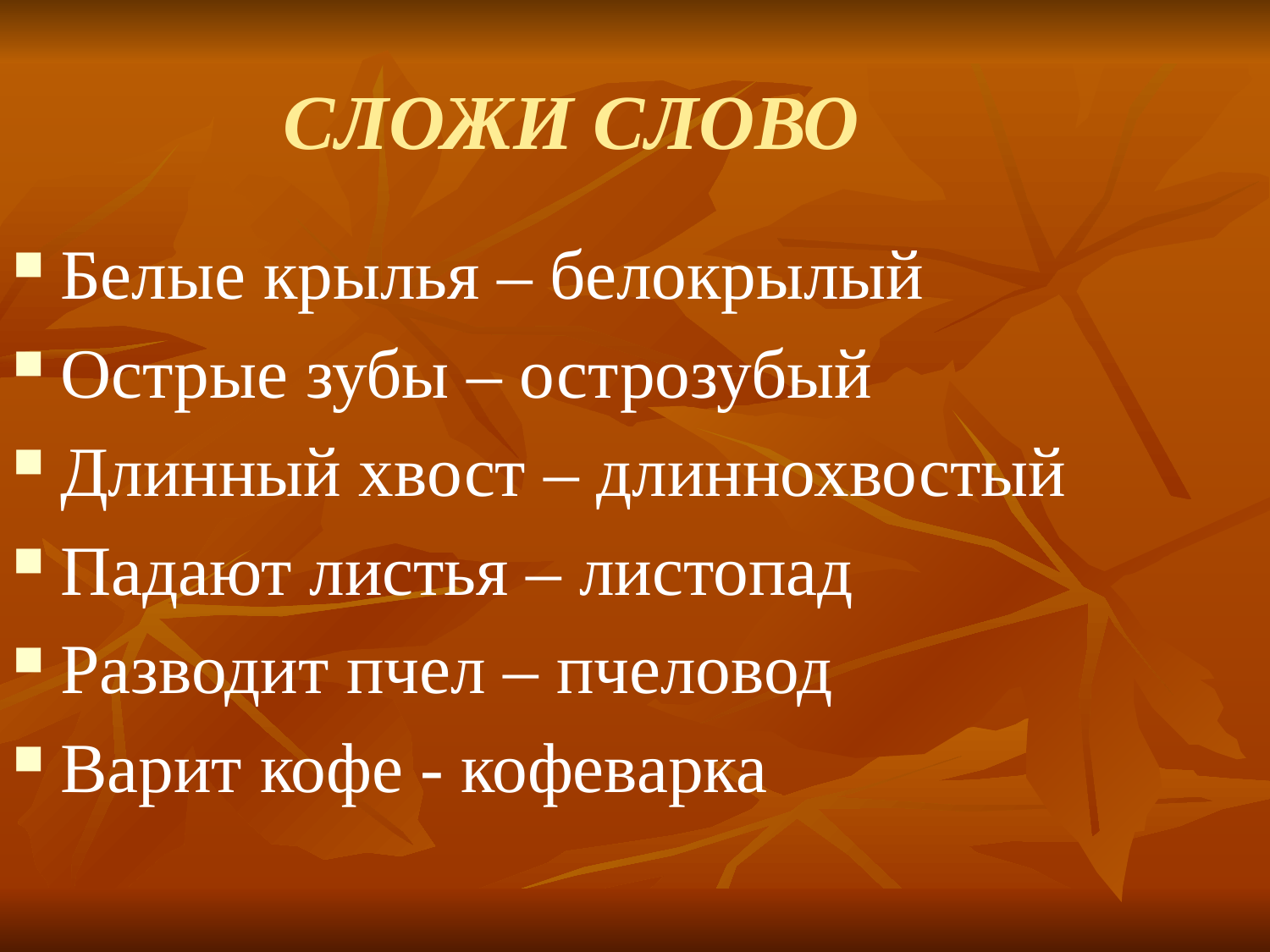

СЛОЖИ СЛОВО
Белые крылья – белокрылый
Острые зубы – острозубый
Длинный хвост – длиннохвостый
Падают листья – листопад
Разводит пчел – пчеловод
Варит кофе - кофеварка